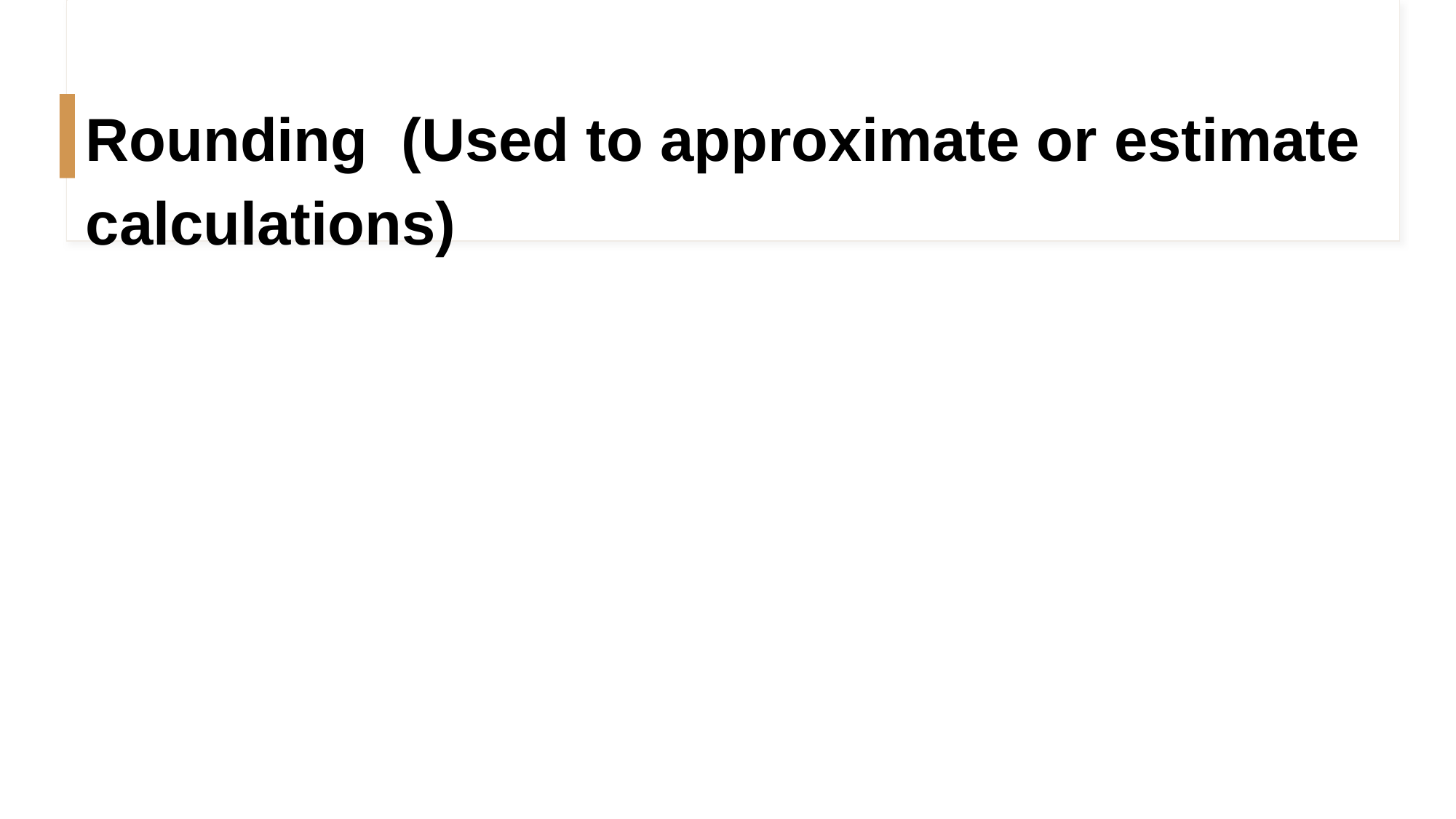

Rounding  (Used to approximate or estimate calculations)
#